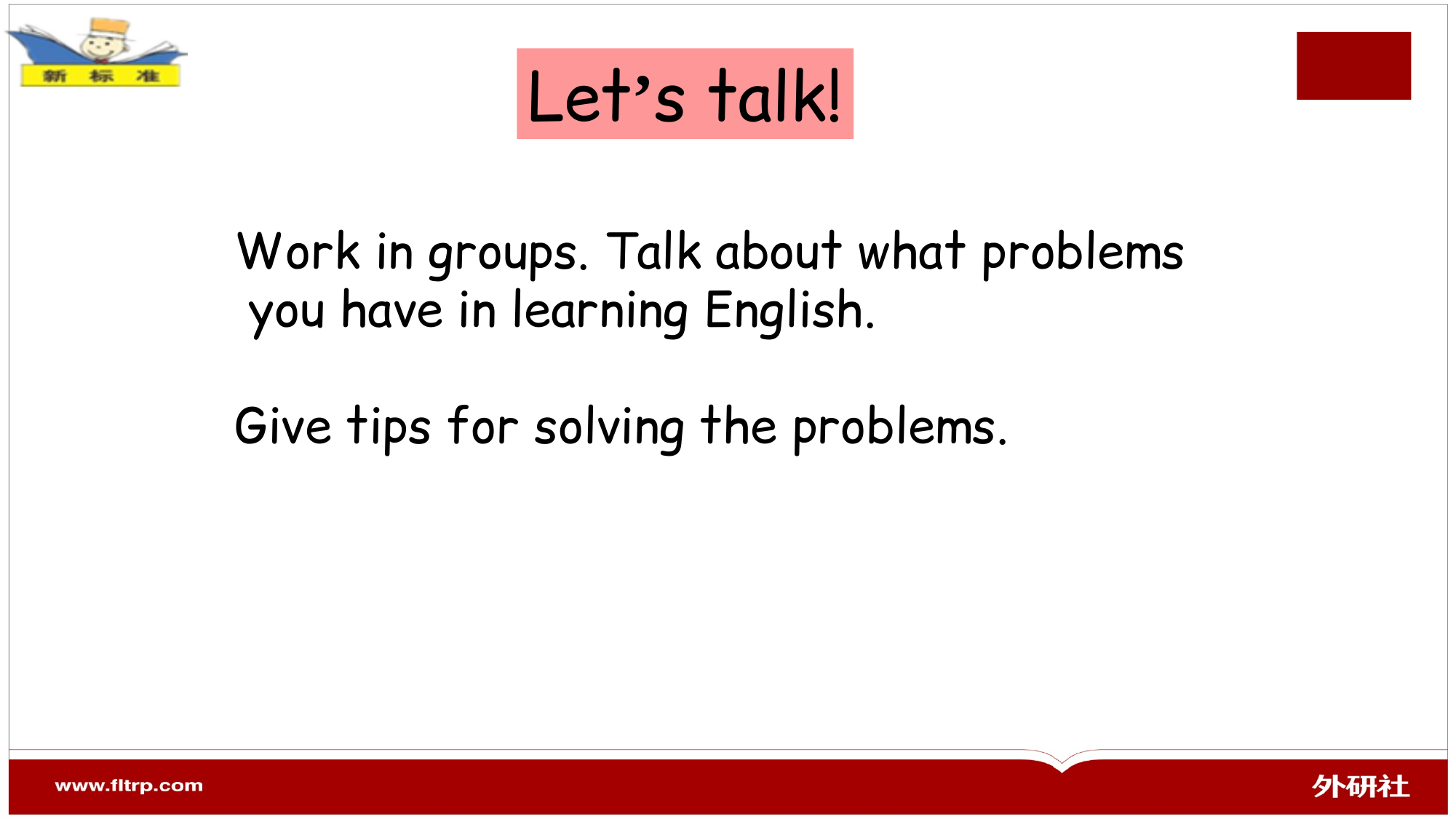

Let’s talk!
Work in groups. Talk about what problems
 you have in learning English.

Give tips for solving the problems.